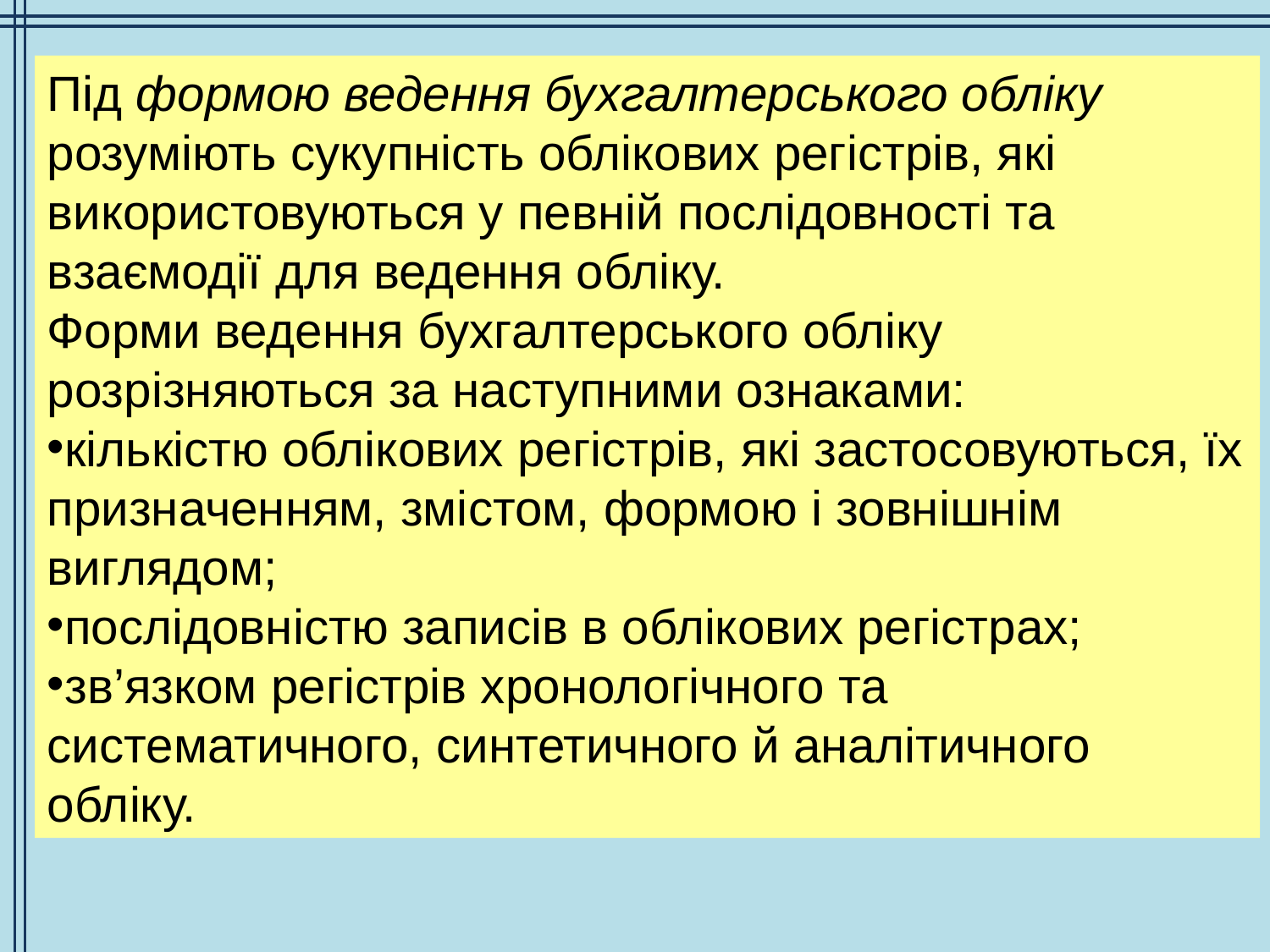

Під формою ведення бухгалтерського обліку розуміють сукупність облікових регістрів, які використовуються у певній послідовності та взаємодії для ведення обліку.
Форми ведення бухгалтерського обліку розрізняються за наступними ознаками:
кількістю облікових регістрів, які застосовуються, їх призначенням, змістом, формою і зовнішнім виглядом;
послідовністю записів в облікових регістрах;
зв’язком регістрів хронологічного та систематичного, синтетичного й аналітичного обліку.